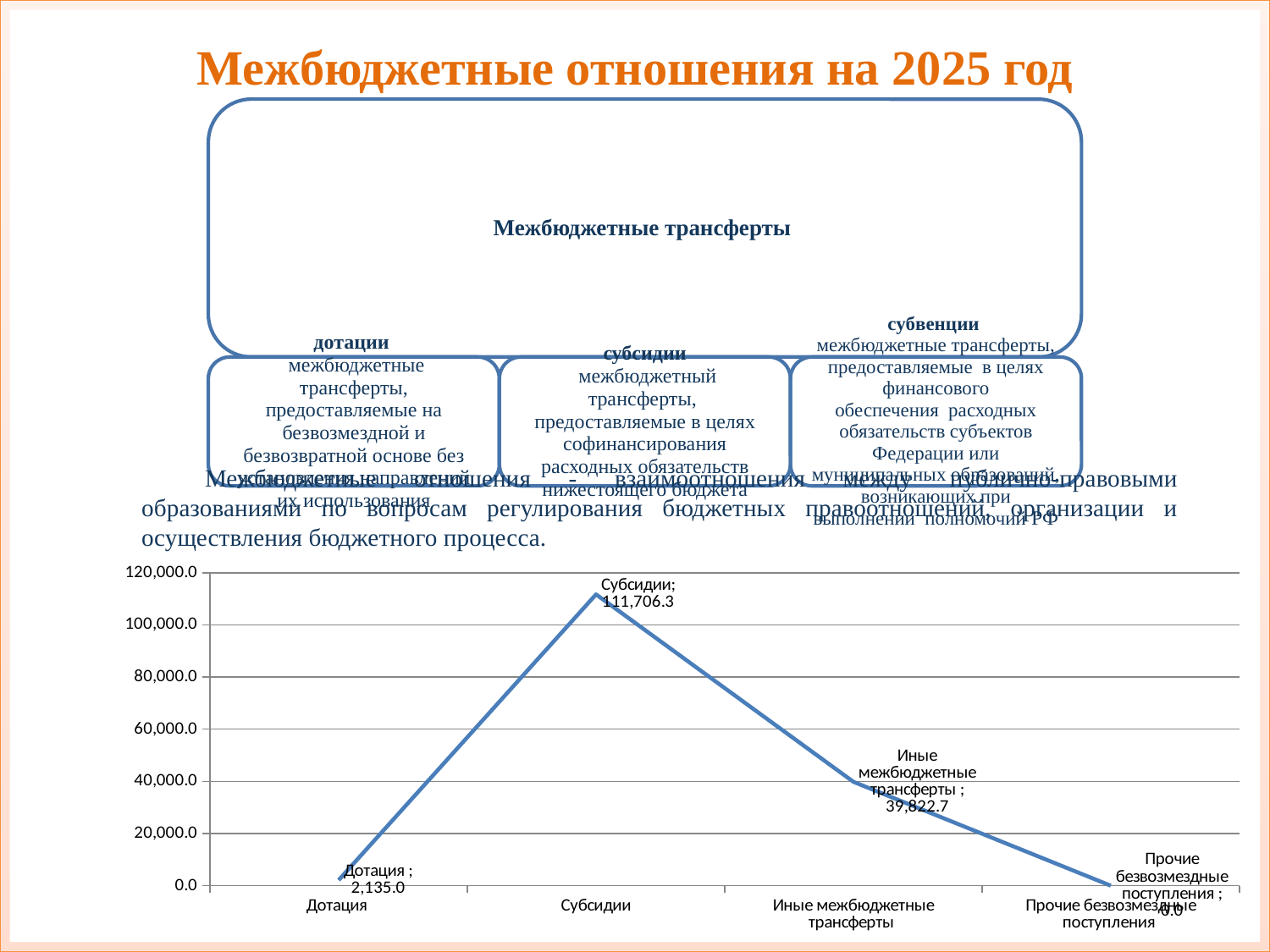

Межбюджетные отношения на 2025 год
#
Межбюджетные трансферты
дотации
субсидии
субвенции

Межбюджетные отношения - взаимоотношения между публично-правовыми образованиями по вопросам регулирования бюджетных правоотношений, организации и осуществления бюджетного процесса.

### Chart

| Category | сумма, тыс. руб. |
|---|---|
| Дотация  | 2135.0 |
| Субсидии | 111706.3 |
| Иные межбюджетные трансферты  | 39822.7 |
| Прочие безвозмездные поступления  | 0.0 |